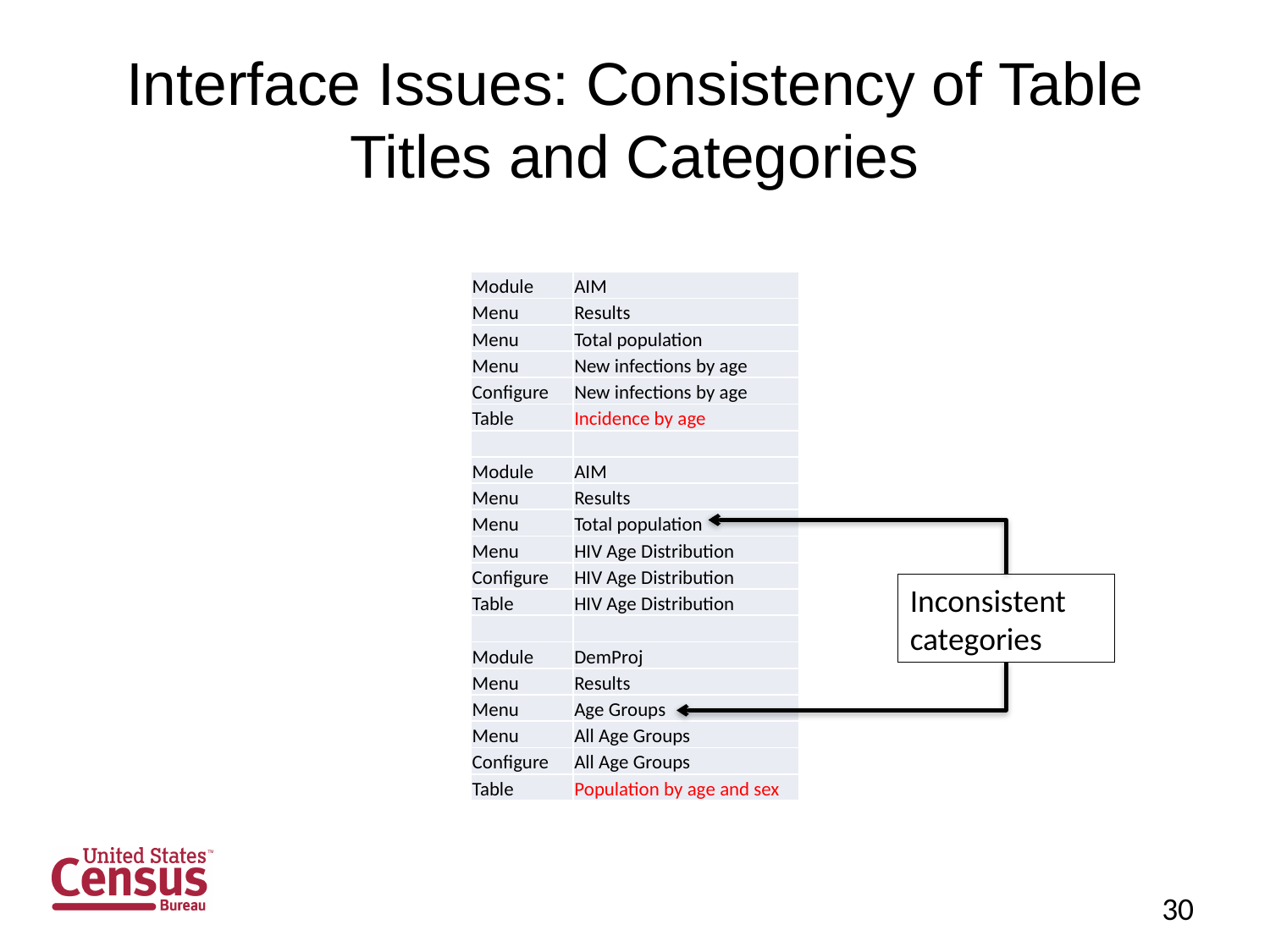

# Interface Issues: Consistency of Table Titles and Categories
| Module | AIM |
| --- | --- |
| Menu | Results |
| Menu | Total population |
| Menu | New infections by age |
| Configure | New infections by age |
| Table | Incidence by age |
|  |  |
| Module | AIM |
| Menu | Results |
| Menu | Total population |
| Menu | HIV Age Distribution |
| Configure | HIV Age Distribution |
| Table | HIV Age Distribution |
|  |  |
| Module | DemProj |
| Menu | Results |
| Menu | Age Groups |
| Menu | All Age Groups |
| Configure | All Age Groups |
| Table | Population by age and sex |
Inconsistent categories
30